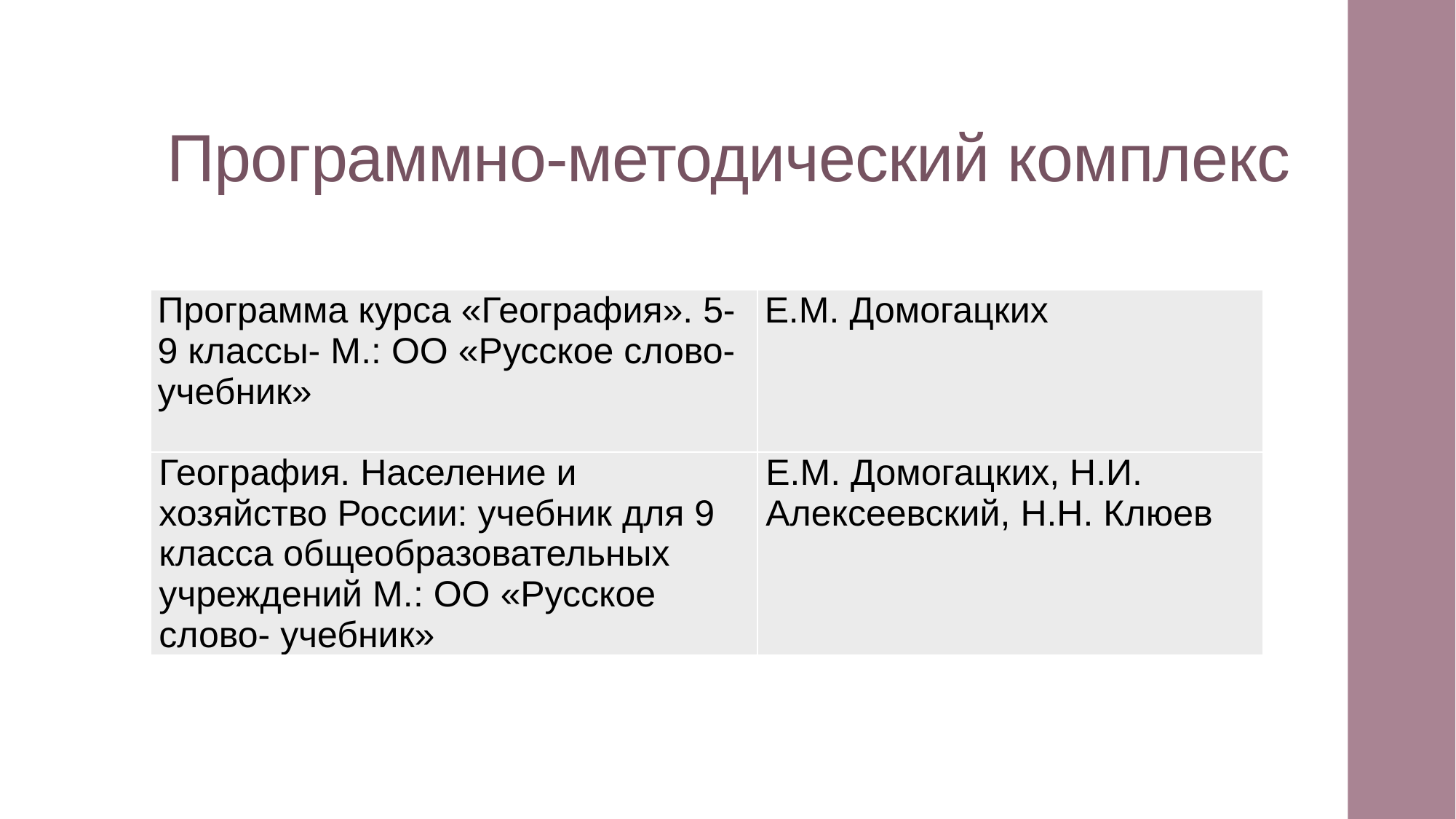

# Программно-методический комплекс
| Программа курса «География». 5-9 классы- М.: ОО «Русское слово-учебник» | Е.М. Домогацких |
| --- | --- |
| География. Население и хозяйство России: учебник для 9 класса общеобразовательных учреждений М.: ОО «Русское слово- учебник» | Е.М. Домогацких, Н.И. Алексеевский, Н.Н. Клюев |